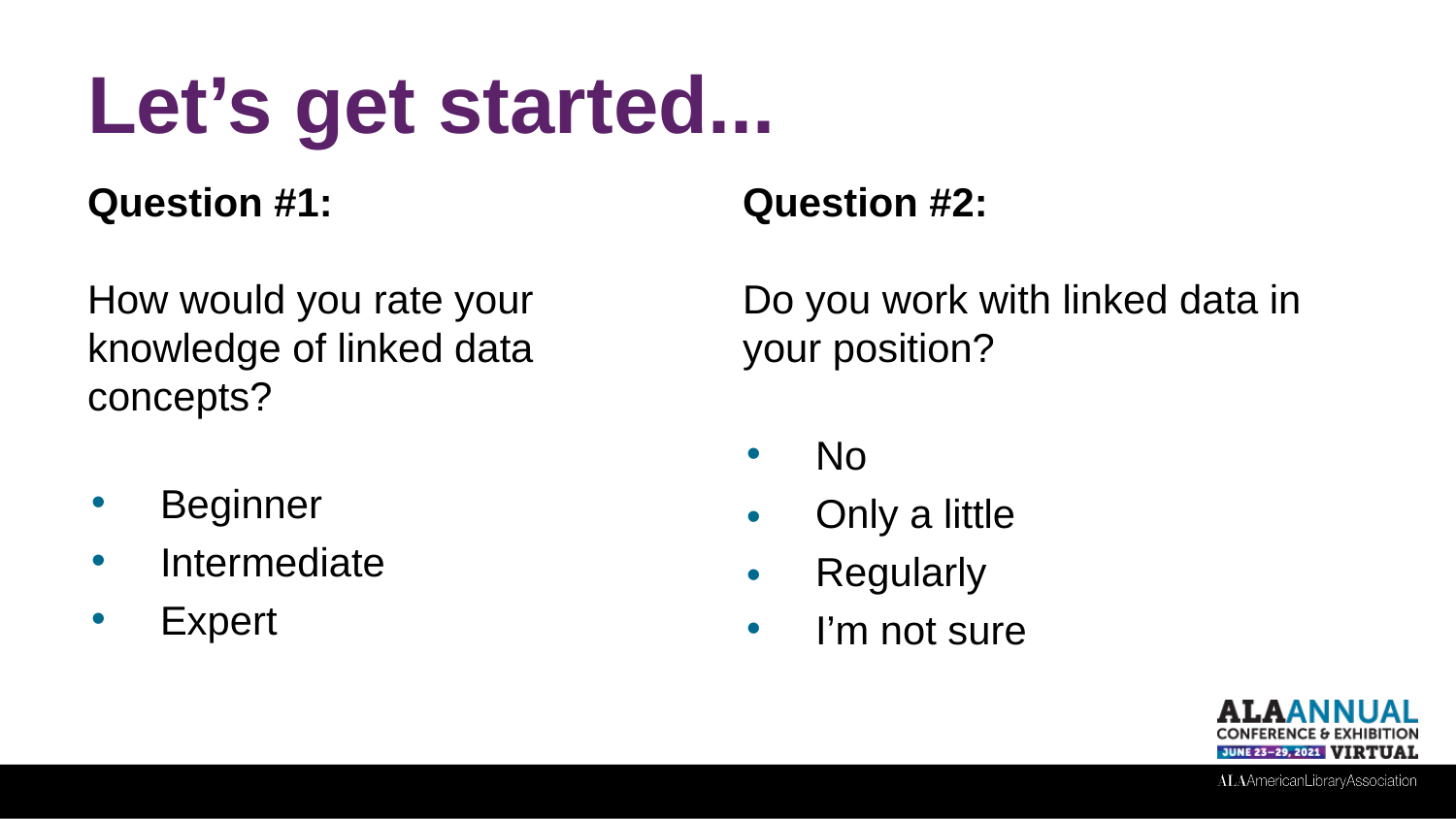

# Let’s get started...
Question #1:

How would you rate your knowledge of linked data concepts?

Beginner
Intermediate
Expert
Question #2:

Do you work with linked data in your position?

No
Only a little
Regularly
I’m not sure